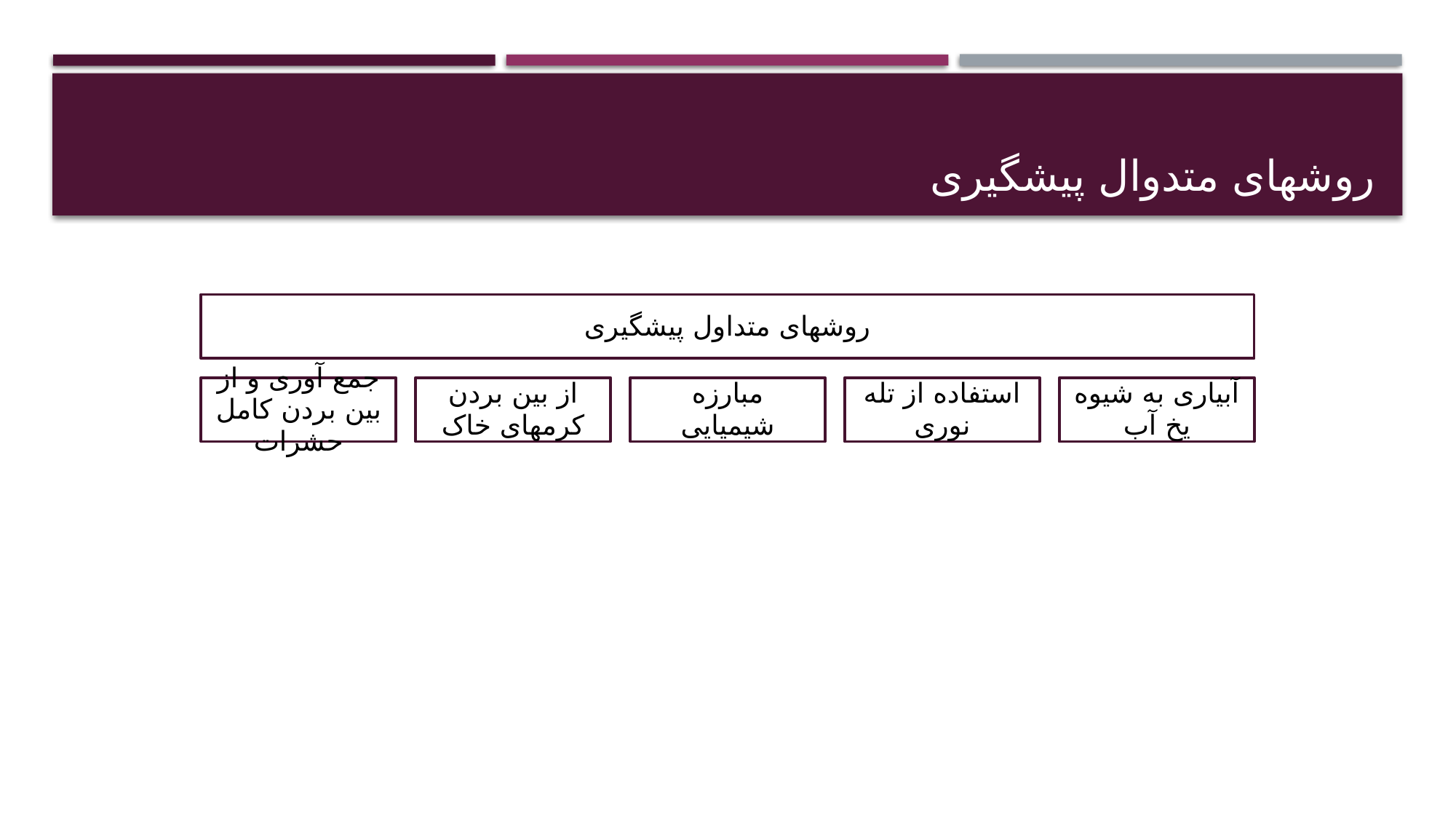

# روشهای متدوال پیشگیری
روشهای متداول پیشگیری
جمع آوری و از بین بردن کامل حشرات
از بین بردن کرمهای خاک
مبارزه شیمیایی
استفاده از تله نوری
آبیاری به شیوه یخ آب